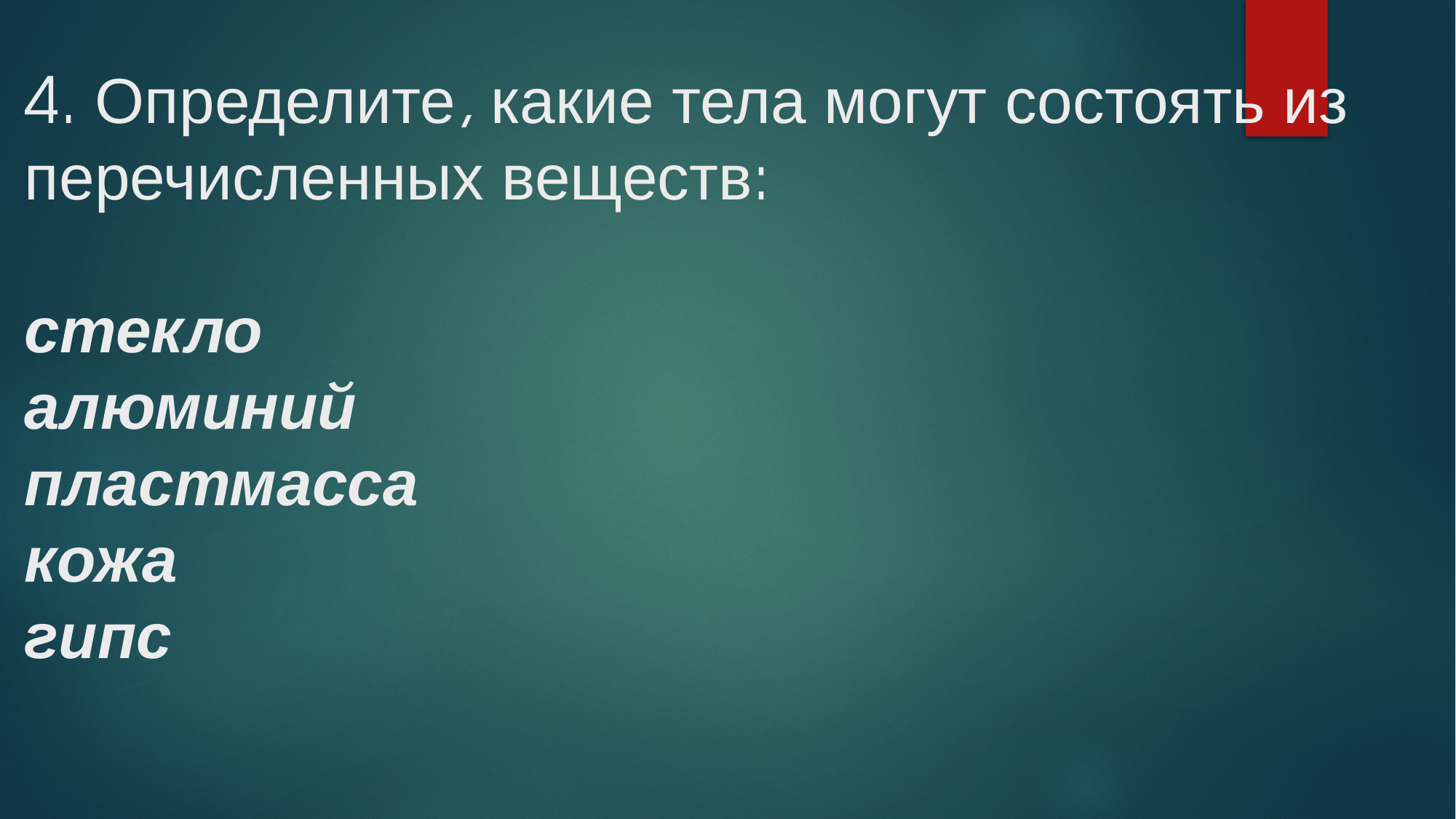

# 4. Определите, какие тела могут состоять из перечисленных веществ: стекло алюминий пластмасса кожа гипс